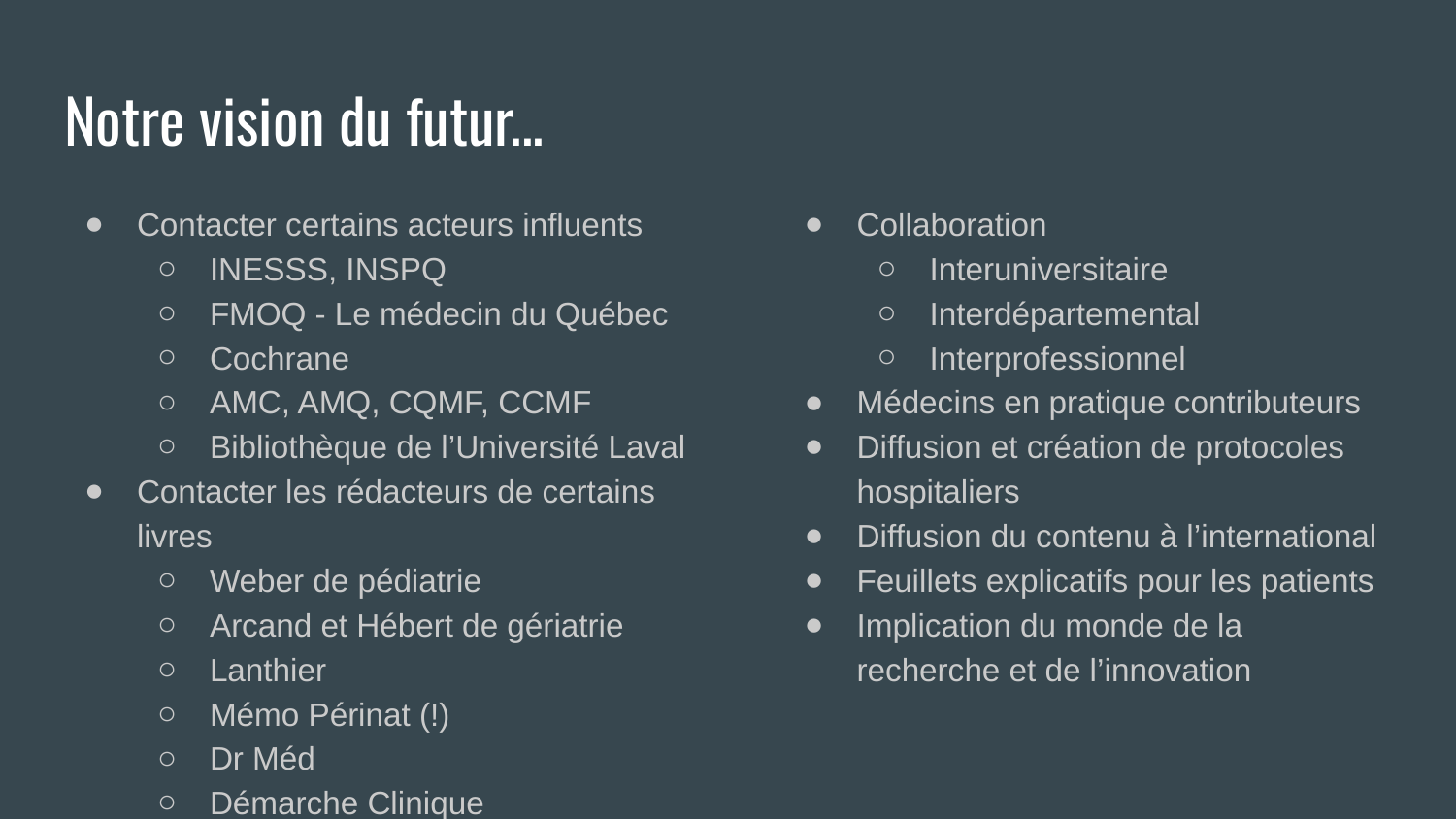

# Notre vision du futur...
Contacter certains acteurs influents
INESSS, INSPQ
FMOQ - Le médecin du Québec
Cochrane
AMC, AMQ, CQMF, CCMF
Bibliothèque de l’Université Laval
Contacter les rédacteurs de certains livres
Weber de pédiatrie
Arcand et Hébert de gériatrie
Lanthier
Mémo Périnat (!)
Dr Méd
Démarche Clinique
Collaboration
Interuniversitaire
Interdépartemental
Interprofessionnel
Médecins en pratique contributeurs
Diffusion et création de protocoles hospitaliers
Diffusion du contenu à l’international
Feuillets explicatifs pour les patients
Implication du monde de la recherche et de l’innovation